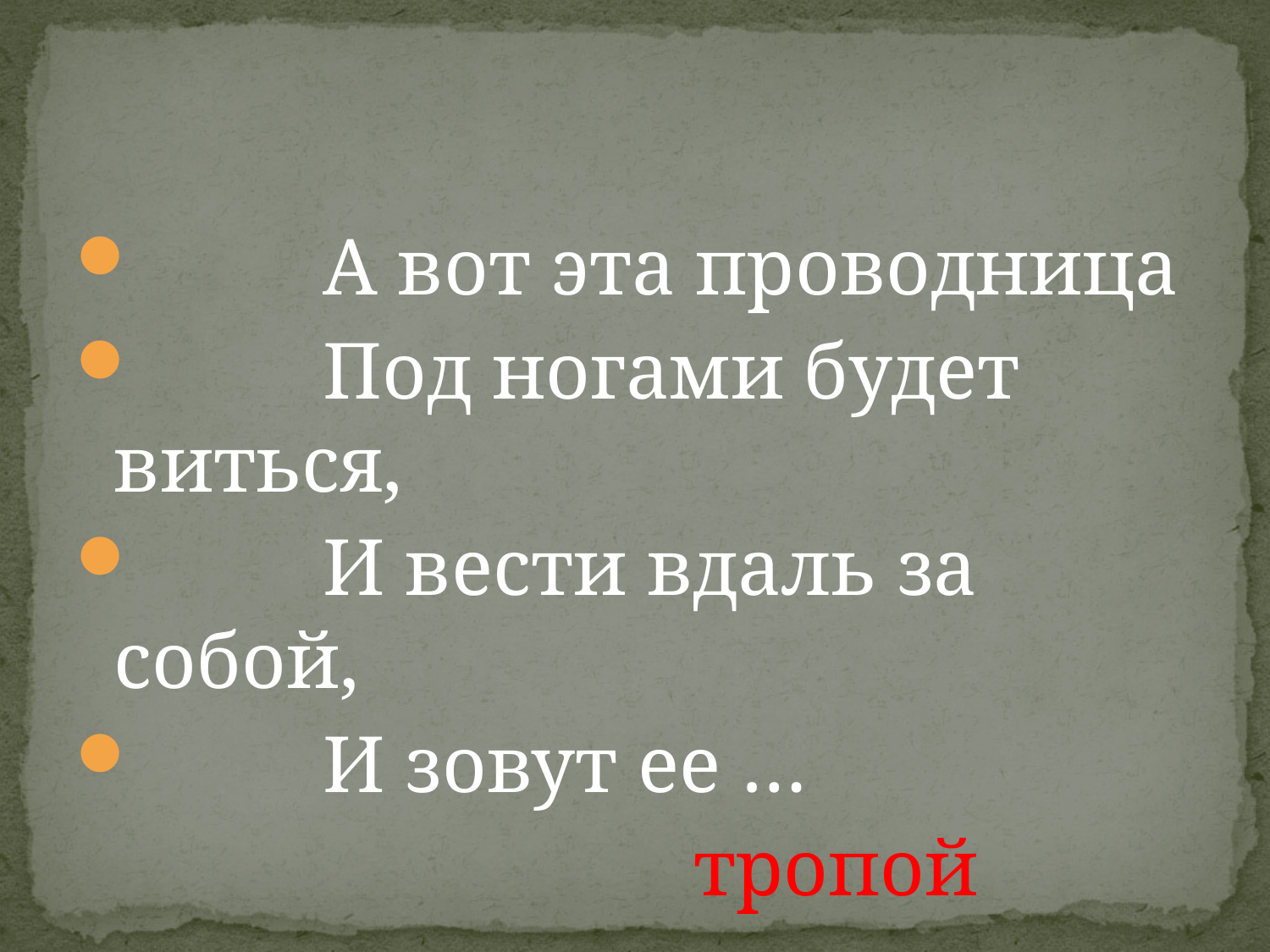

А вот эта проводница
         Под ногами будет виться,
         И вести вдаль за собой,
         И зовут ее …
                    тропой
тропка